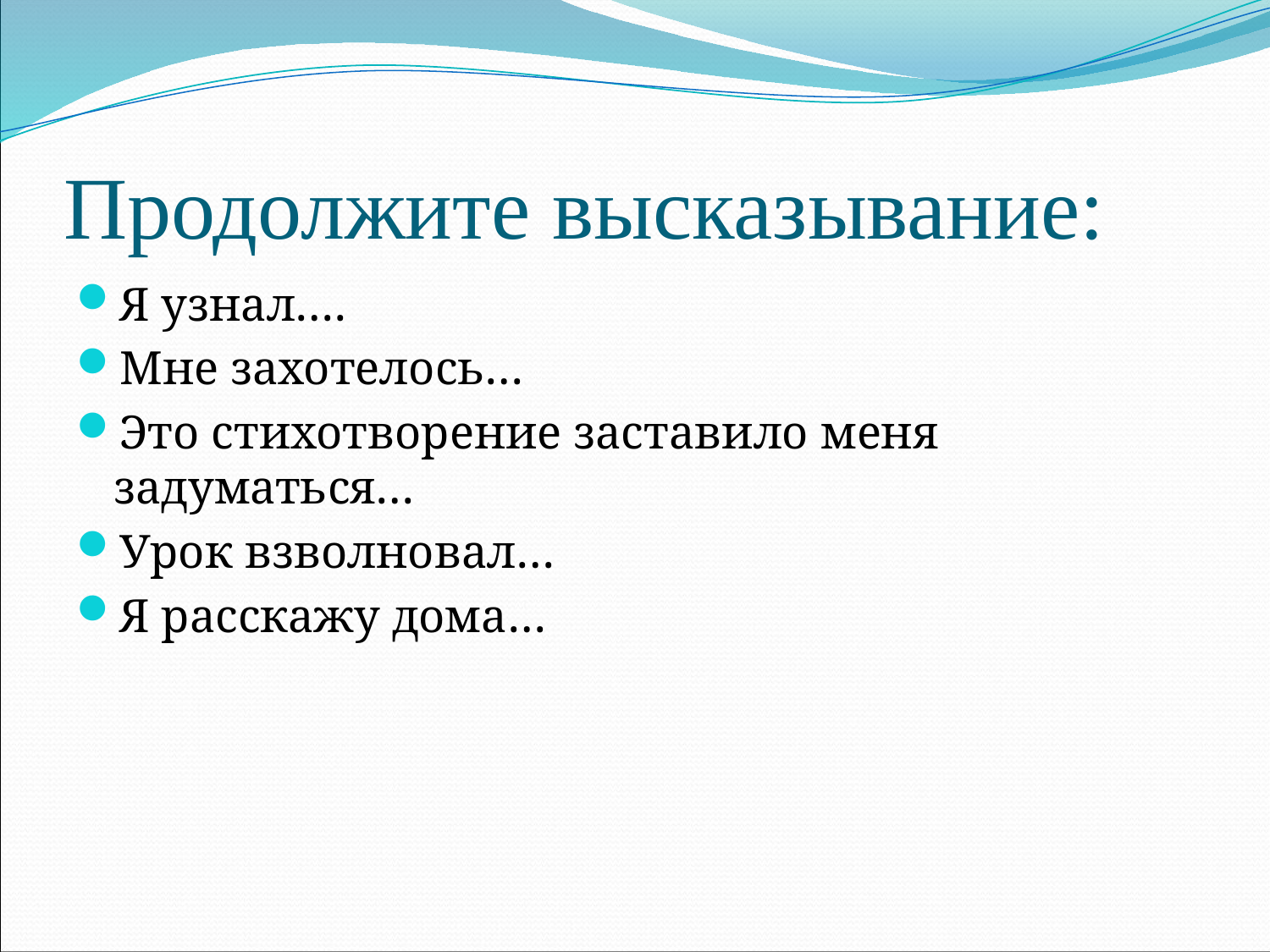

# Продолжите высказывание:
Я узнал….
Мне захотелось…
Это стихотворение заставило меня задуматься…
Урок взволновал…
Я расскажу дома…